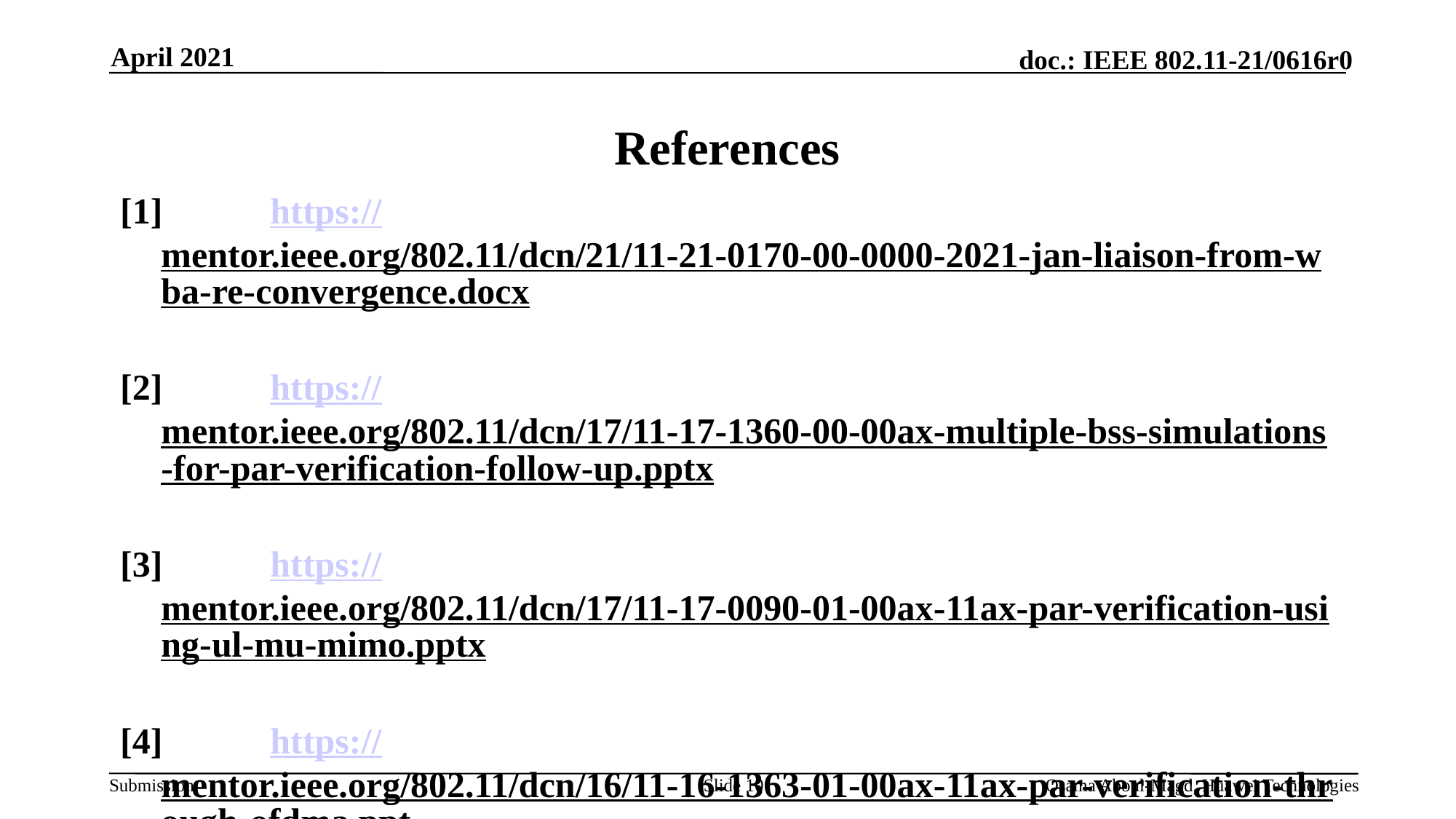

April 2021
# References
[1]	https://mentor.ieee.org/802.11/dcn/21/11-21-0170-00-0000-2021-jan-liaison-from-wba-re-convergence.docx
[2]	https://mentor.ieee.org/802.11/dcn/17/11-17-1360-00-00ax-multiple-bss-simulations-for-par-verification-follow-up.pptx
[3]	https://mentor.ieee.org/802.11/dcn/17/11-17-0090-01-00ax-11ax-par-verification-using-ul-mu-mimo.pptx
[4]	https://mentor.ieee.org/802.11/dcn/16/11-16-1363-01-00ax-11ax-par-verification-through-ofdma.ppt
[5]	https://mentor.ieee.org/802.11/dcn/16/11-16-1198-03-00ax-preliminary-11ax-par-verification.pptx
[6]	https://mentor.ieee.org/802.11/dcn/15/11-15-1109-01-00ax-obss-nav-and-pd-threshold-rule-for-spatial-reuse.pptx
Slide 10
Osama Aboul-Magd, Huawei Technologies